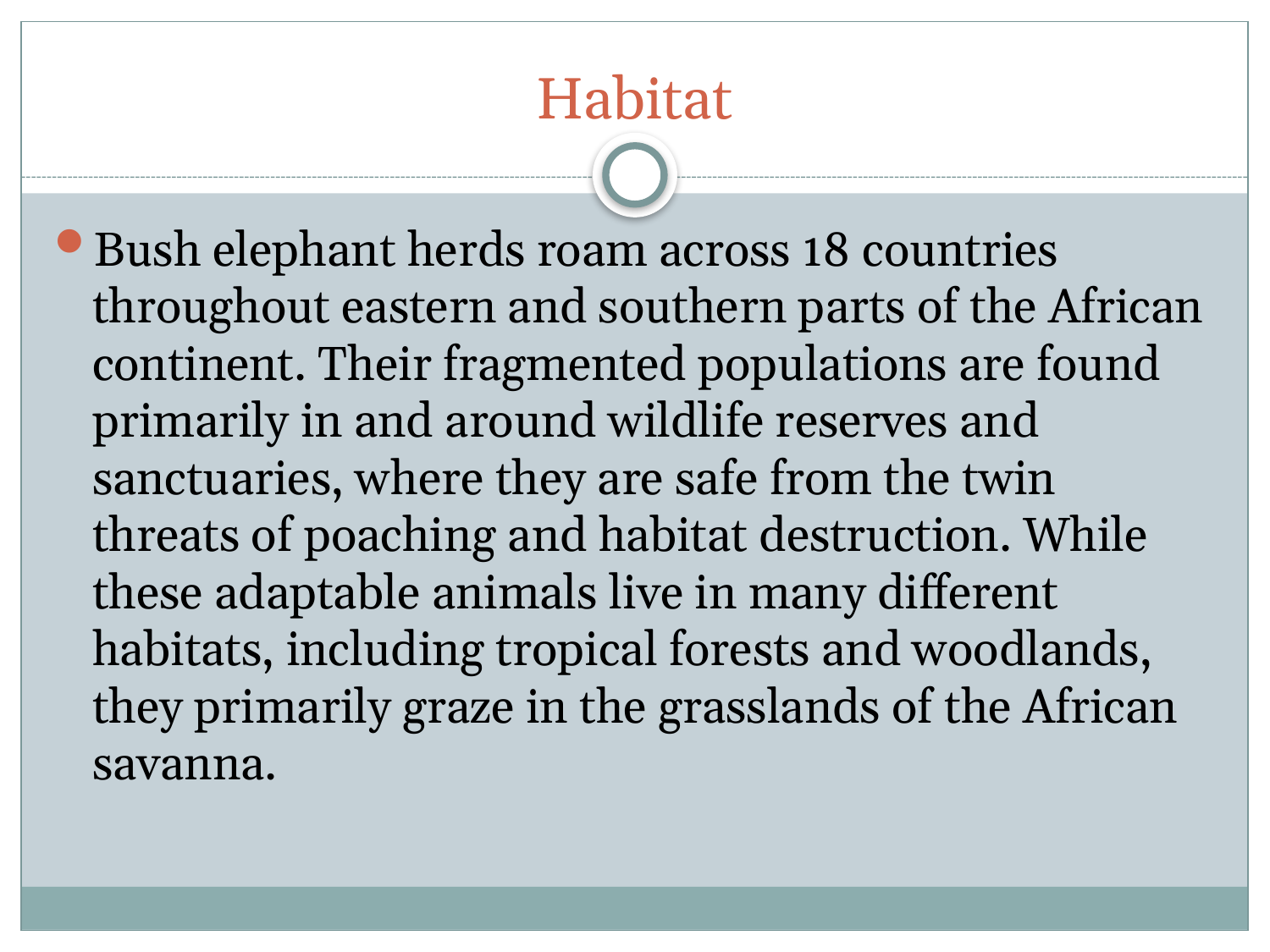

# Habitat
Bush elephant herds roam across 18 countries throughout eastern and southern parts of the African continent. Their fragmented populations are found primarily in and around wildlife reserves and sanctuaries, where they are safe from the twin threats of poaching and habitat destruction. While these adaptable animals live in many different habitats, including tropical forests and woodlands, they primarily graze in the grasslands of the African savanna.